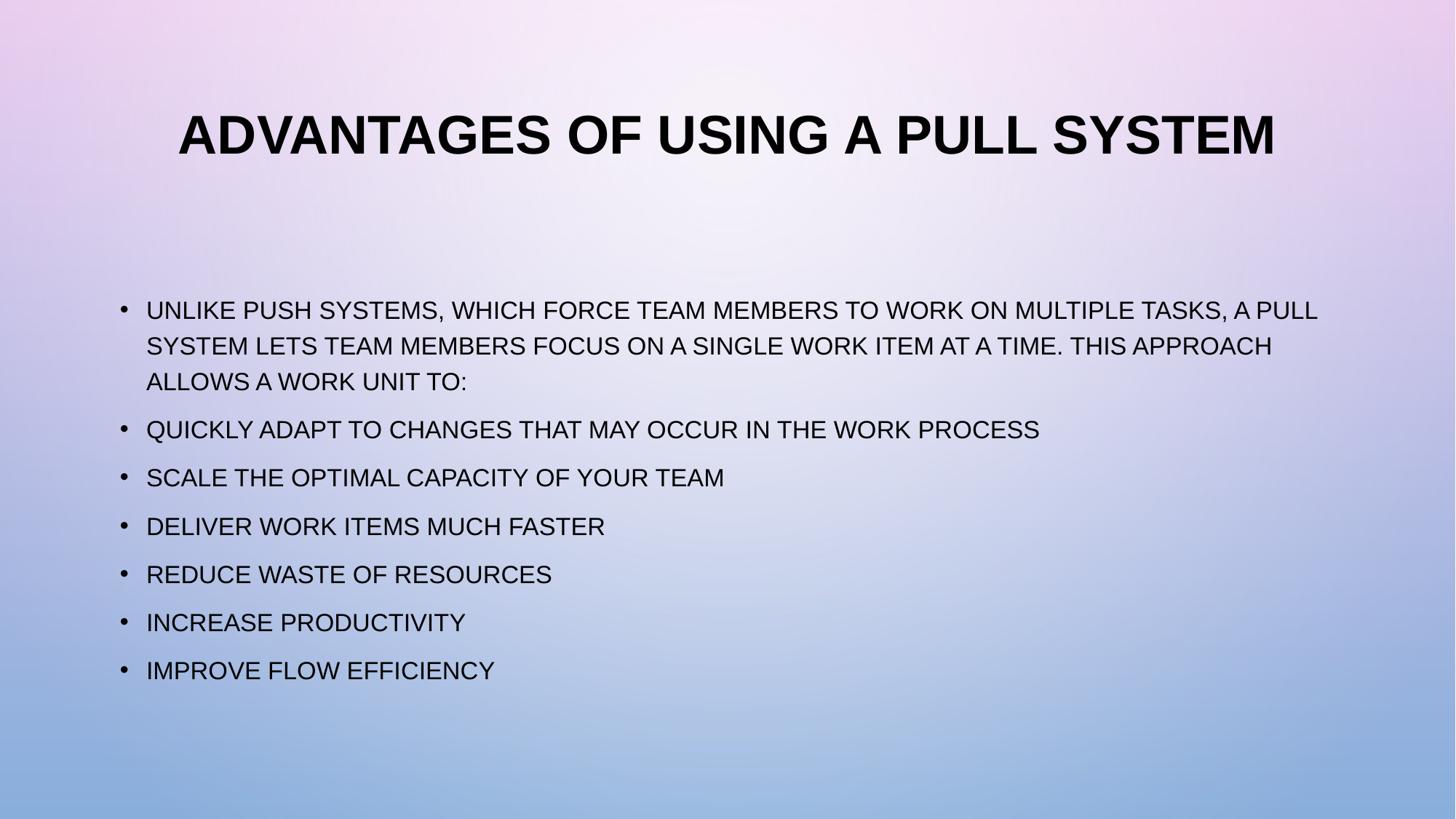

# Advantages of Using a Pull System
Unlike push systems, which force team members to work on multiple tasks, a pull system lets team members focus on a single work item at a time. This approach allows a work unit to:
Quickly adapt to changes that may occur in the work process
Scale the optimal capacity of your team
Deliver work items much faster
Reduce waste of resources
Increase productivity
Improve flow efficiency